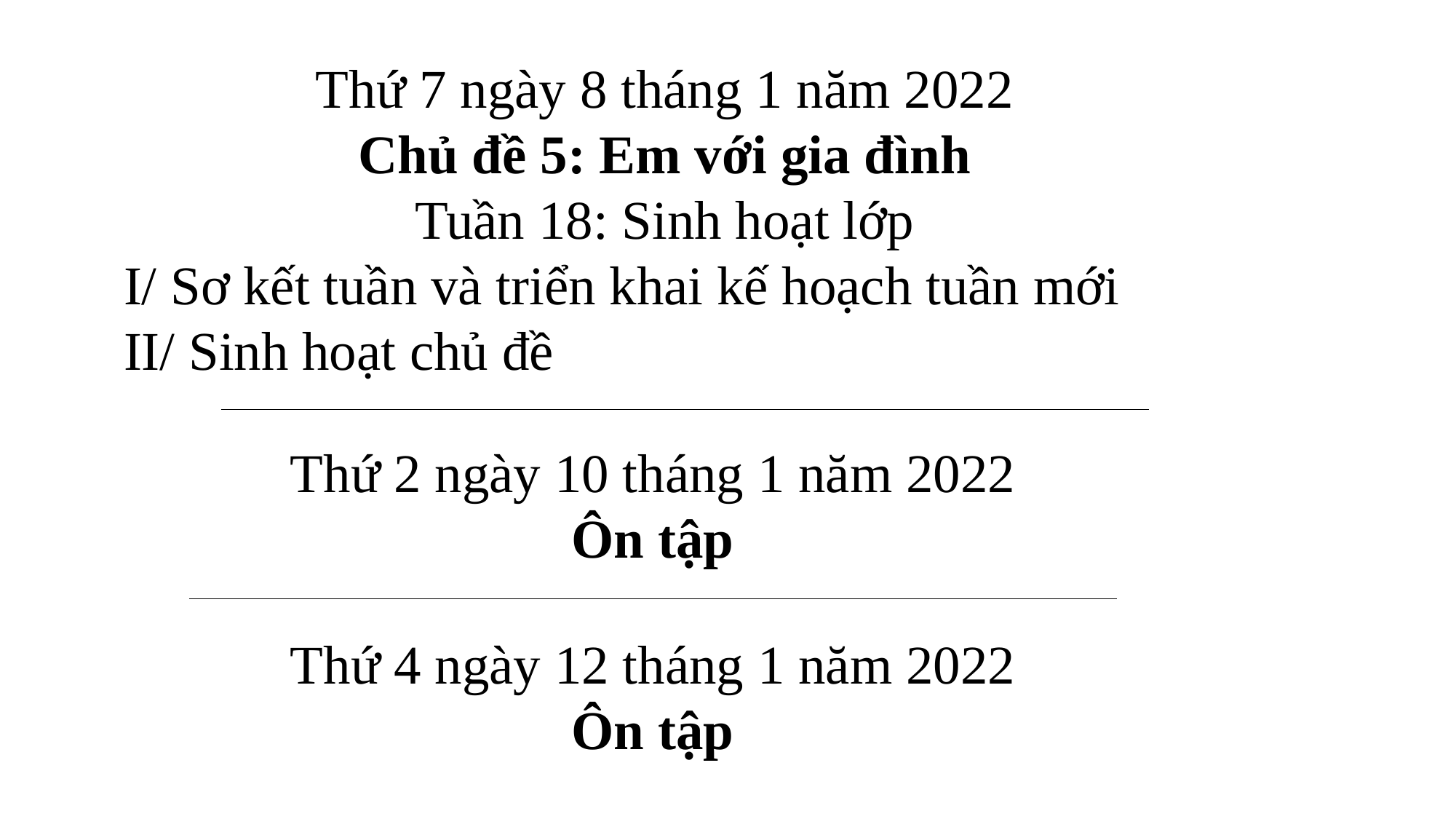

Thứ 7 ngày 8 tháng 1 năm 2022
Chủ đề 5: Em với gia đình
Tuần 18: Sinh hoạt lớp
I/ Sơ kết tuần và triển khai kế hoạch tuần mới
II/ Sinh hoạt chủ đề

Thứ 2 ngày 10 tháng 1 năm 2022
Ôn tập
Thứ 4 ngày 12 tháng 1 năm 2022
Ôn tập